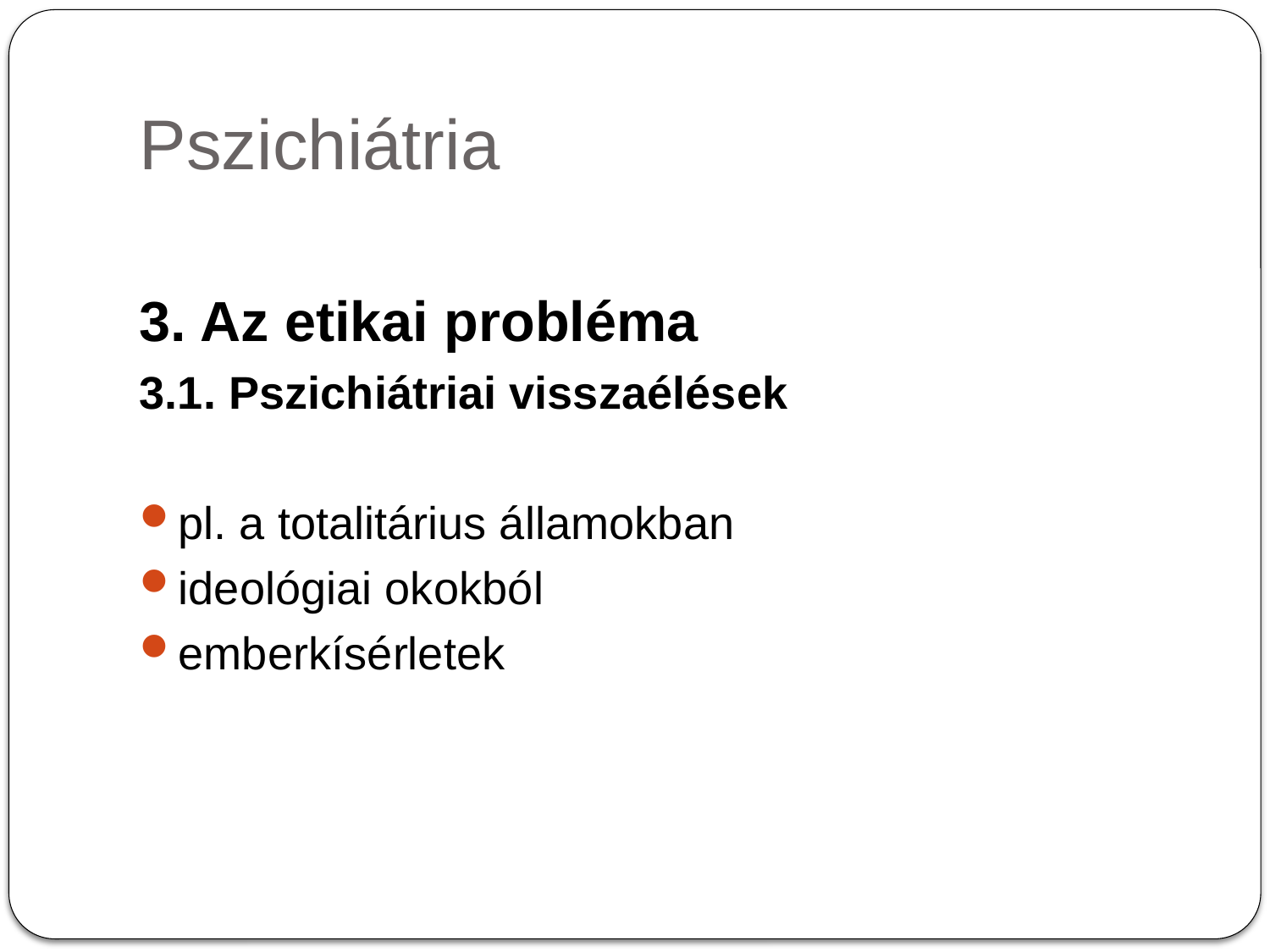

# Pszichiátria

3. Az etikai probléma
3.1. Pszichiátriai visszaélések

pl. a totalitárius államokban
ideológiai okokból
emberkísérletek